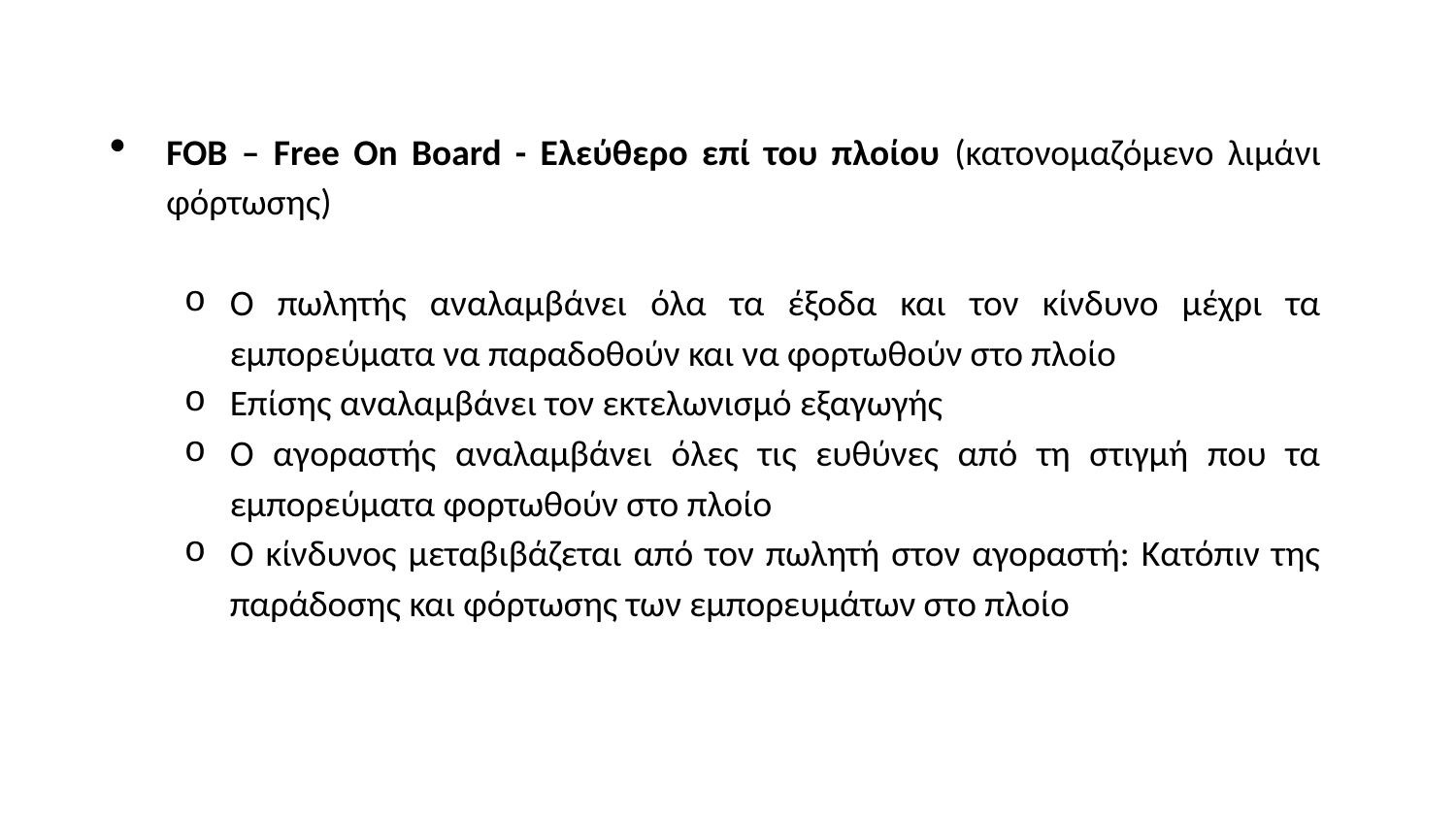

FOB – Free On Board - Ελεύθερο επί του πλοίου (κατονομαζόμενο λιμάνι φόρτωσης)

Ο πωλητής αναλαμβάνει όλα τα έξοδα και τον κίνδυνο μέχρι τα εμπορεύματα να παραδοθούν και να φορτωθούν στο πλοίο
Επίσης αναλαμβάνει τον εκτελωνισμό εξαγωγής
Ο αγοραστής αναλαμβάνει όλες τις ευθύνες από τη στιγμή που τα εμπορεύματα φορτωθούν στο πλοίο
Ο κίνδυνος μεταβιβάζεται από τον πωλητή στον αγοραστή: Κατόπιν της παράδοσης και φόρτωσης των εμπορευμάτων στο πλοίο